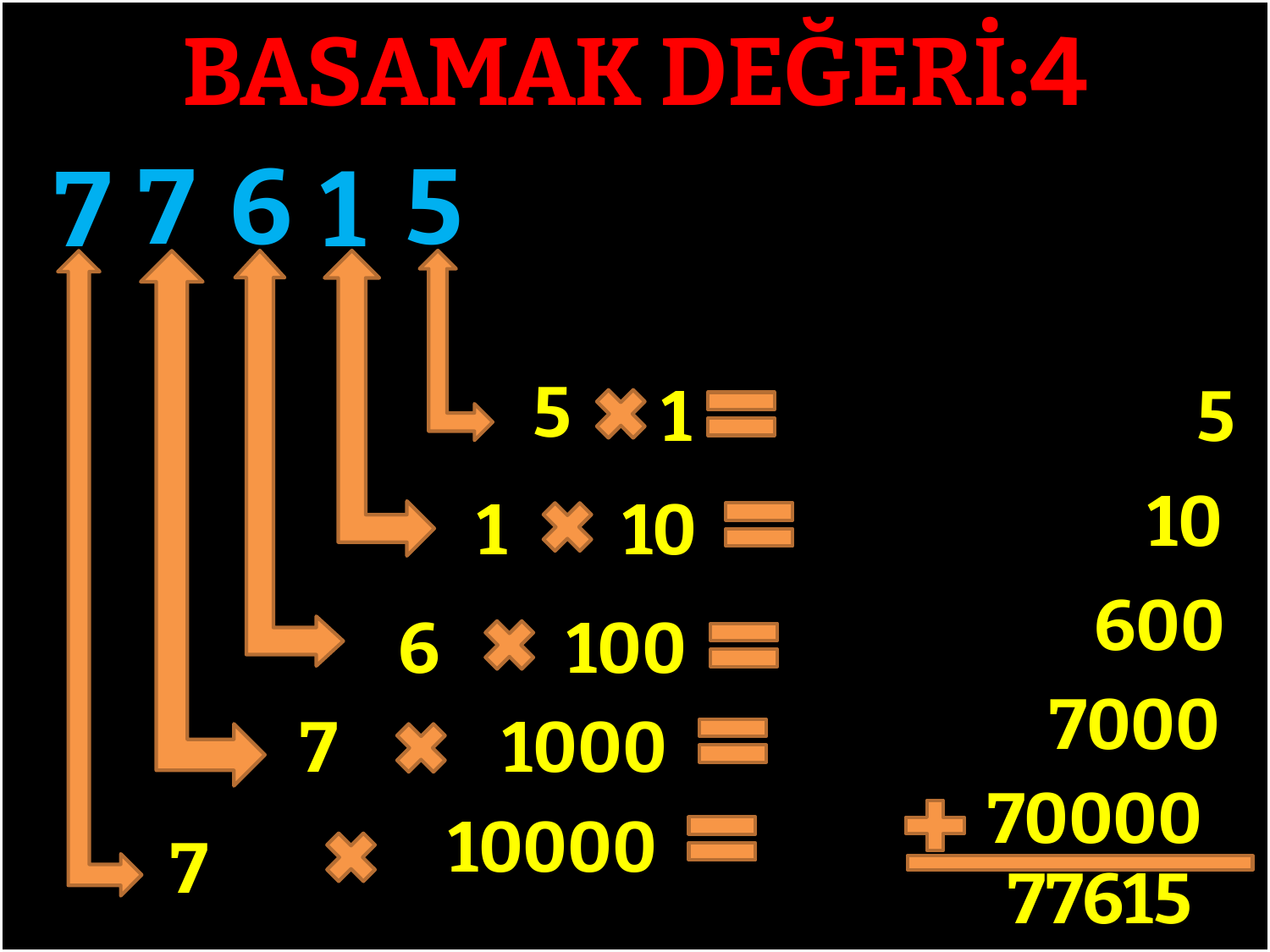

BASAMAK DEĞERİ:4
5
7
6
7
1
#

5
1
5

10
1
10

600
6
100

7000
7
1000

70000

10000

7

77615